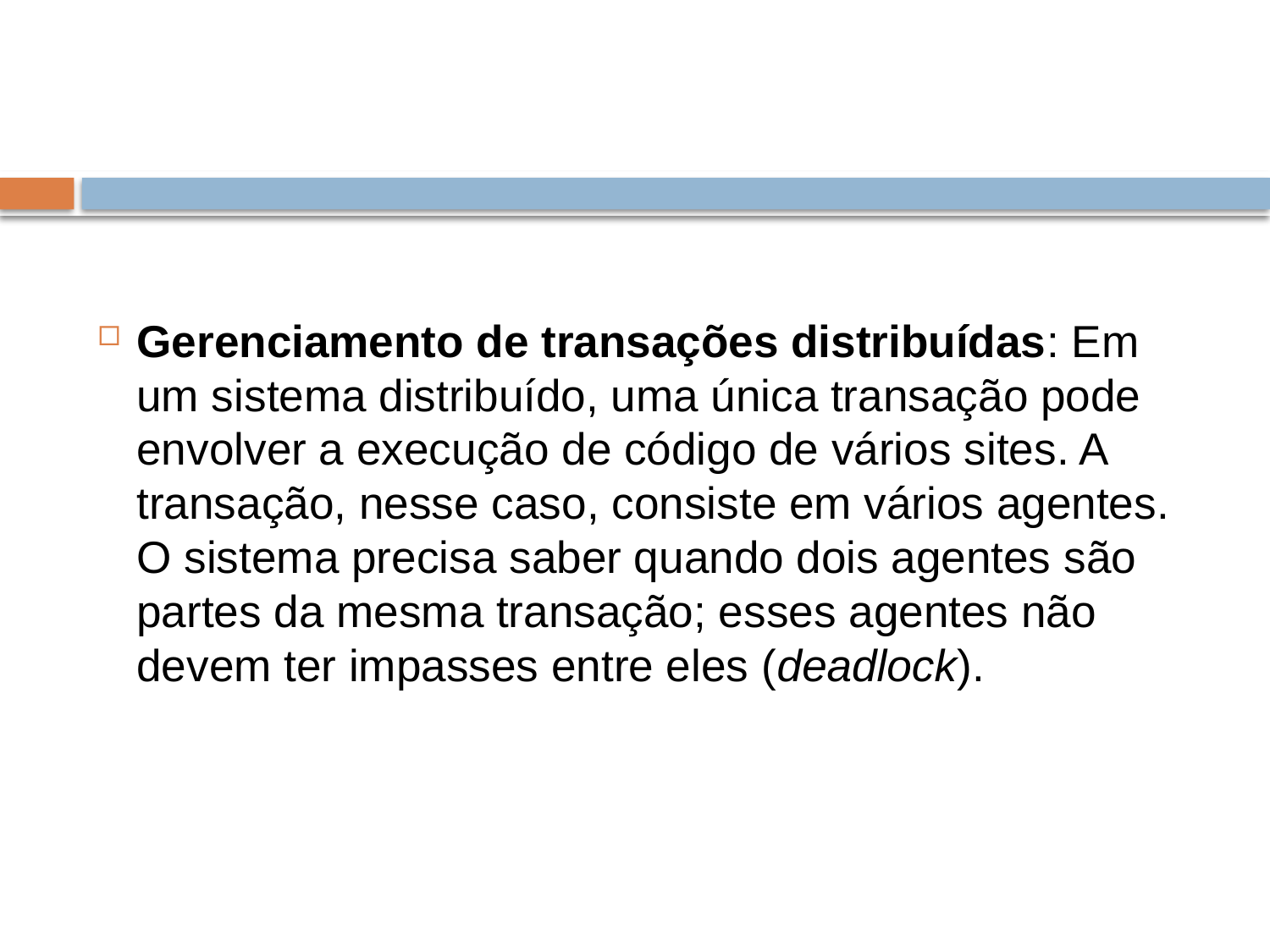

#
Gerenciamento de transações distribuídas: Em um sistema distribuído, uma única transação pode envolver a execução de código de vários sites. A transação, nesse caso, consiste em vários agentes. O sistema precisa saber quando dois agentes são partes da mesma transação; esses agentes não devem ter impasses entre eles (deadlock).